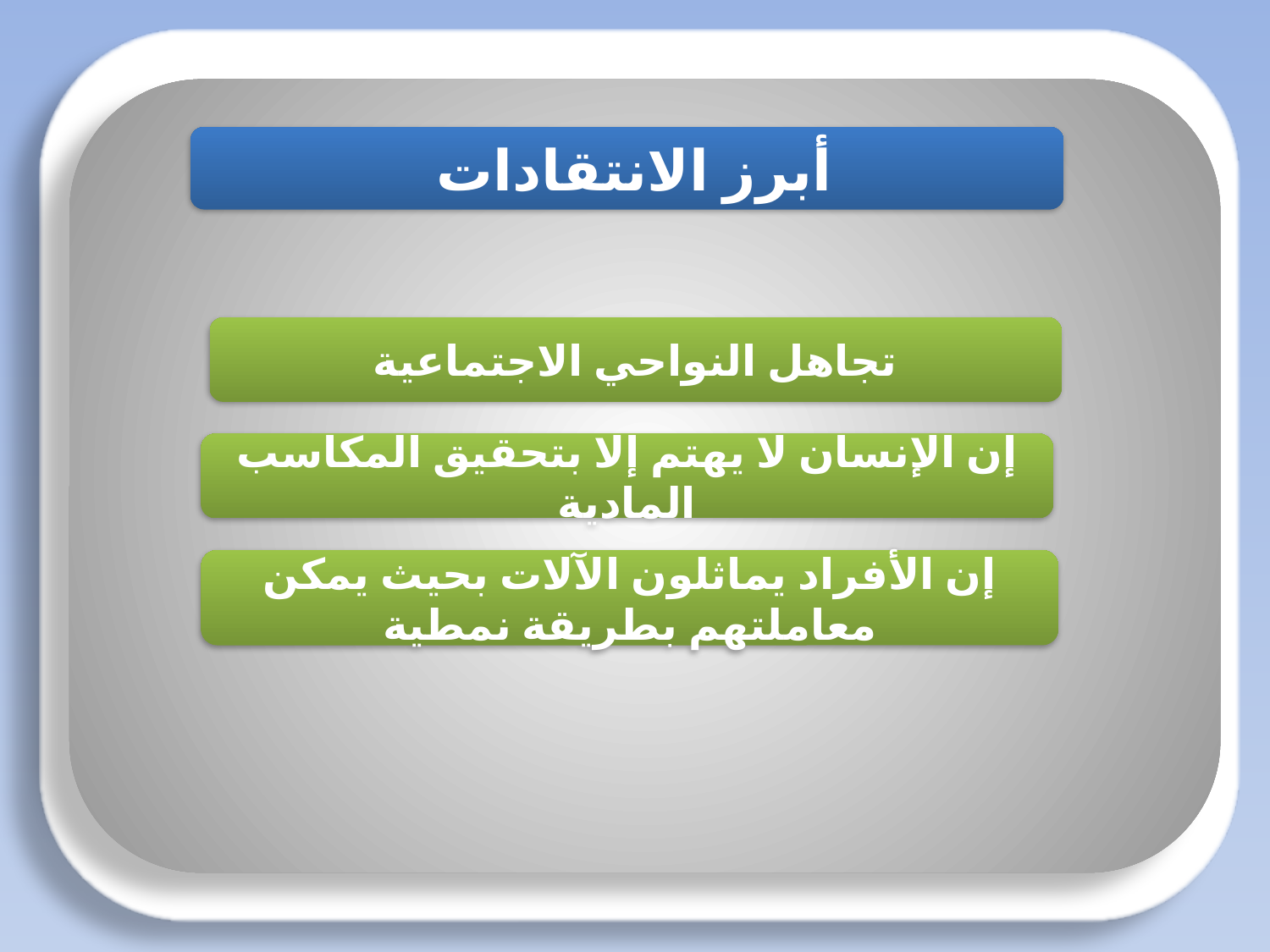

أبرز الانتقادات
#

تجاهل النواحي الاجتماعية
إن الإنسان لا يهتم إلا بتحقيق المكاسب المادية

إن الأفراد يماثلون الآلات بحيث يمكن معاملتهم بطريقة نمطية